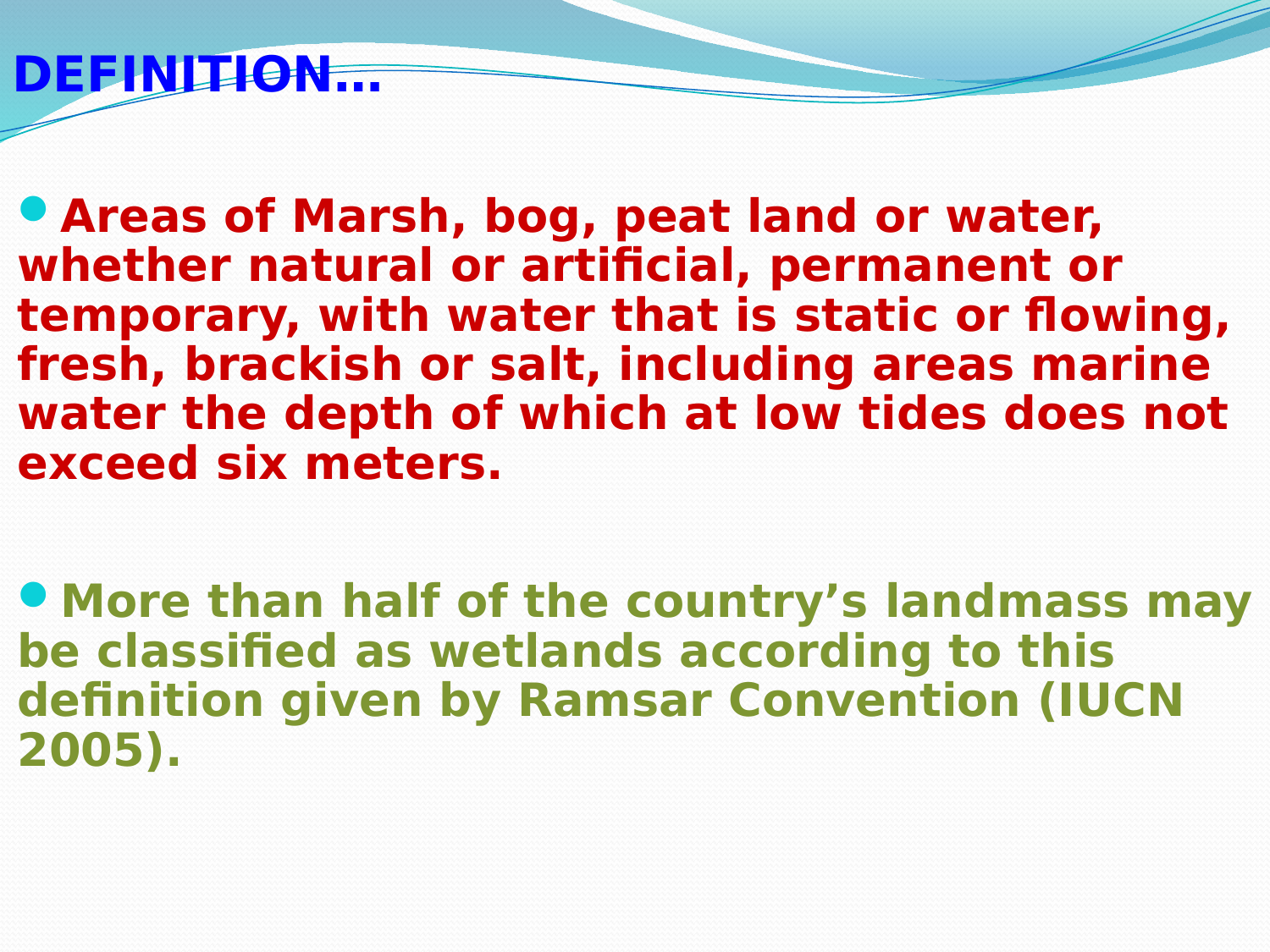

Definition…
Areas of Marsh, bog, peat land or water, whether natural or artificial, permanent or temporary, with water that is static or flowing, fresh, brackish or salt, including areas marine water the depth of which at low tides does not exceed six meters.

More than half of the country’s landmass may be classified as wetlands according to this definition given by Ramsar Convention (IUCN 2005).